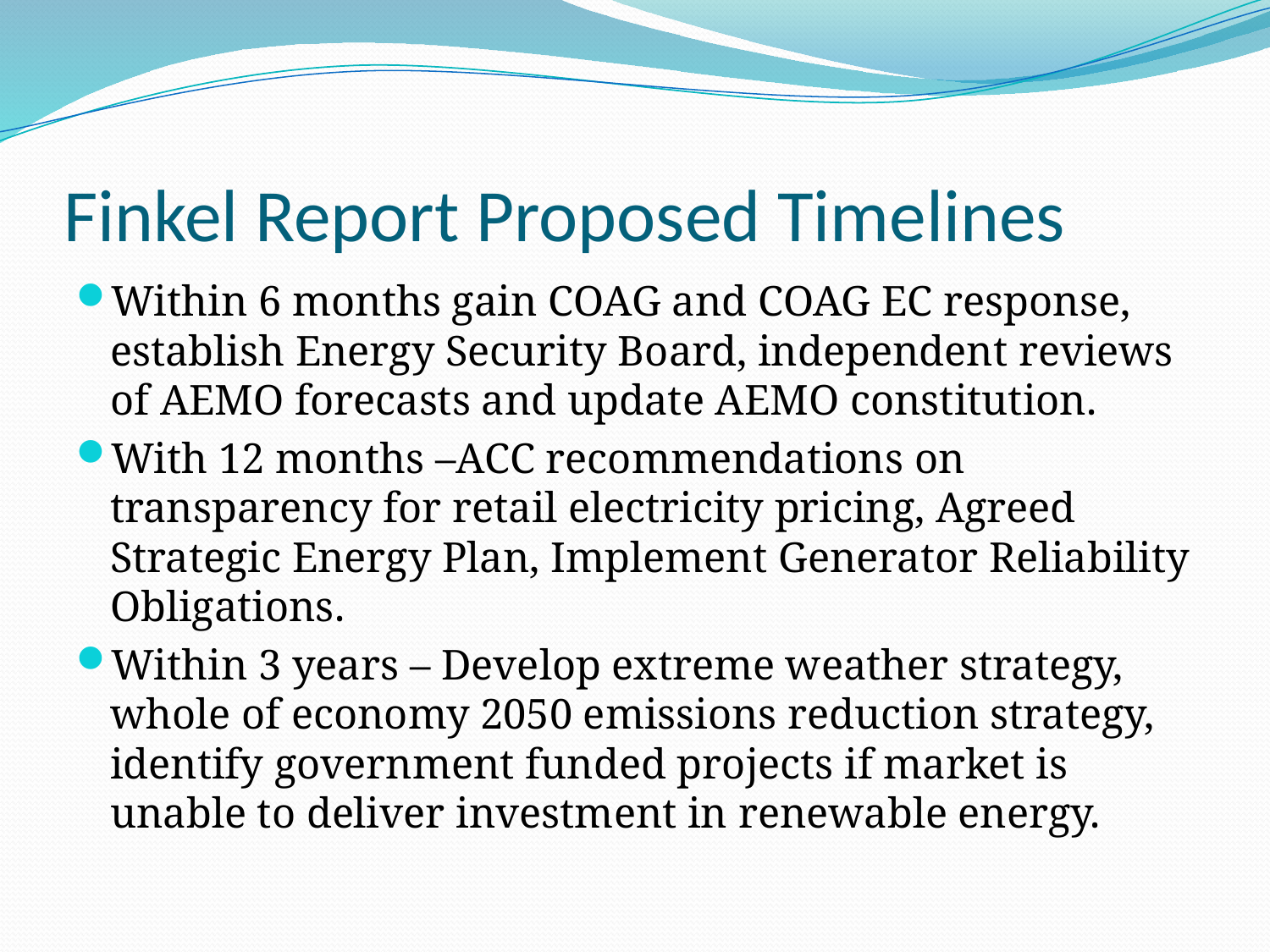

# Finkel Report Proposed Timelines
Within 6 months gain COAG and COAG EC response, establish Energy Security Board, independent reviews of AEMO forecasts and update AEMO constitution.
With 12 months –ACC recommendations on transparency for retail electricity pricing, Agreed Strategic Energy Plan, Implement Generator Reliability Obligations.
Within 3 years – Develop extreme weather strategy, whole of economy 2050 emissions reduction strategy, identify government funded projects if market is unable to deliver investment in renewable energy.